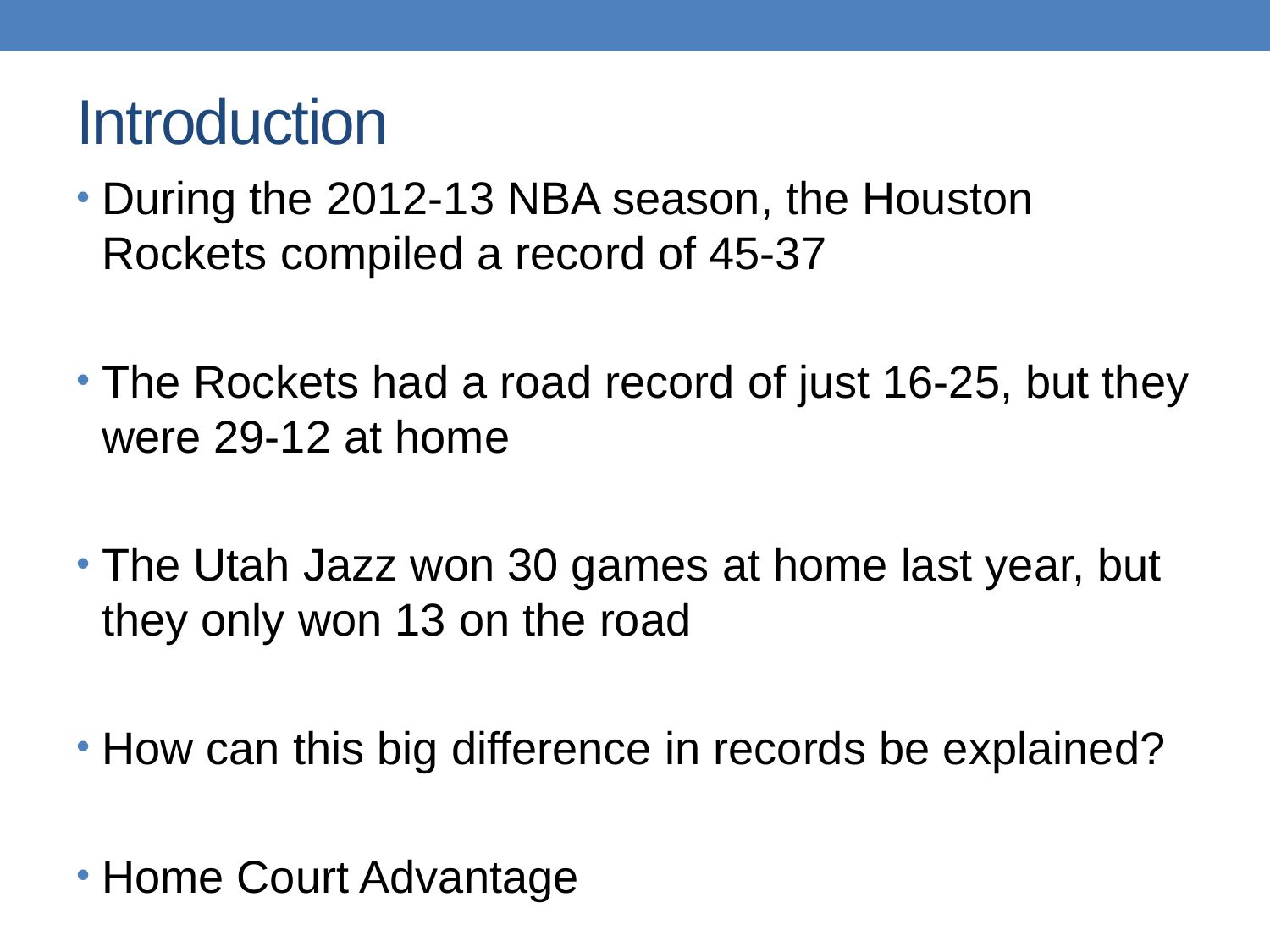

# Introduction
During the 2012-13 NBA season, the Houston Rockets compiled a record of 45-37

The Rockets had a road record of just 16-25, but they were 29-12 at home

The Utah Jazz won 30 games at home last year, but they only won 13 on the road

How can this big difference in records be explained?

Home Court Advantage